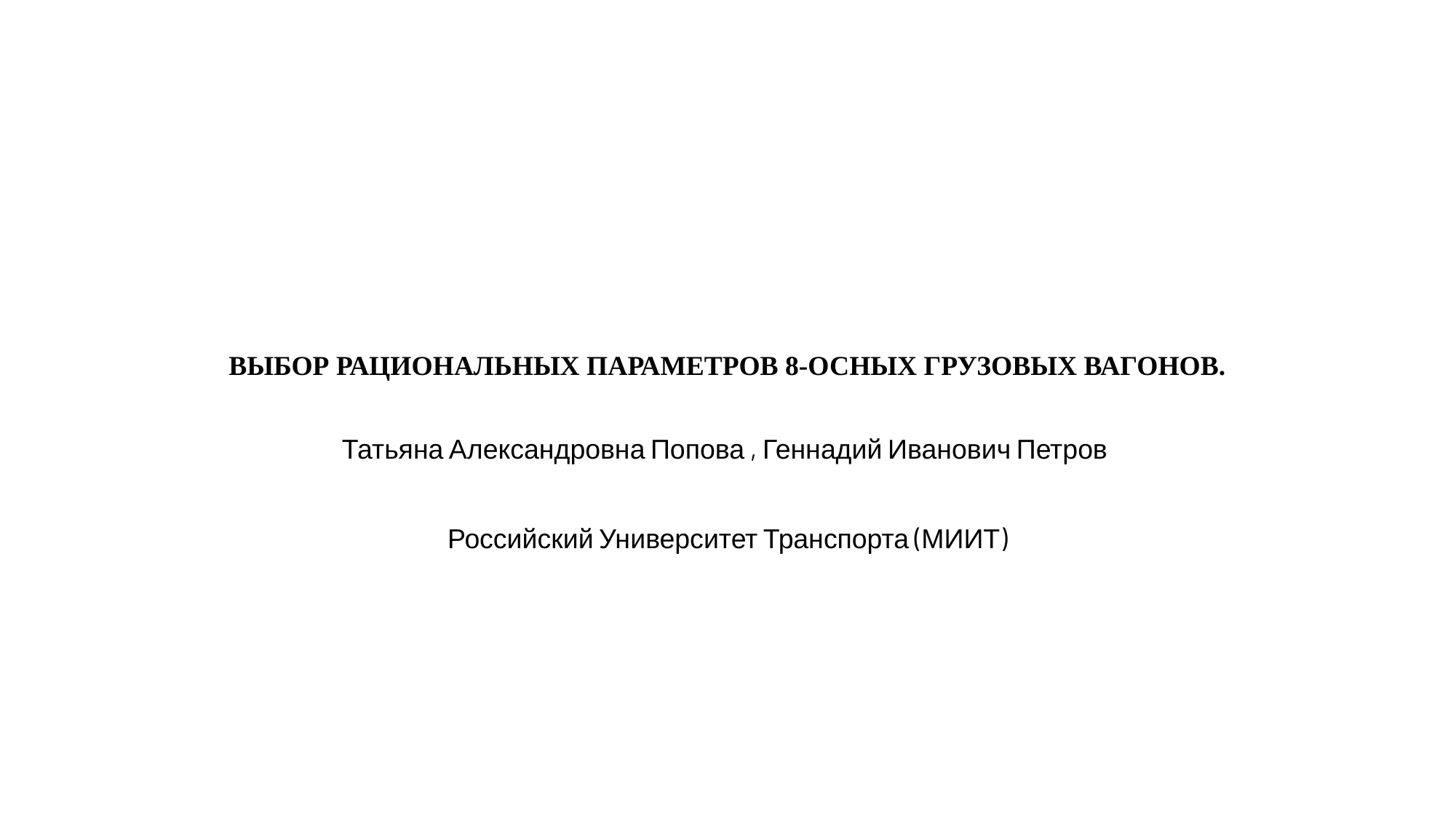

# ВЫБОР РАЦИОНАЛЬНЫХ ПАРАМЕТРОВ 8-ОСНЫХ ГРУЗОВЫХ ВАГОНОВ.
Татьяна Александровна Попова , Геннадий Иванович Петров

Российский Университет Транспорта (МИИТ)